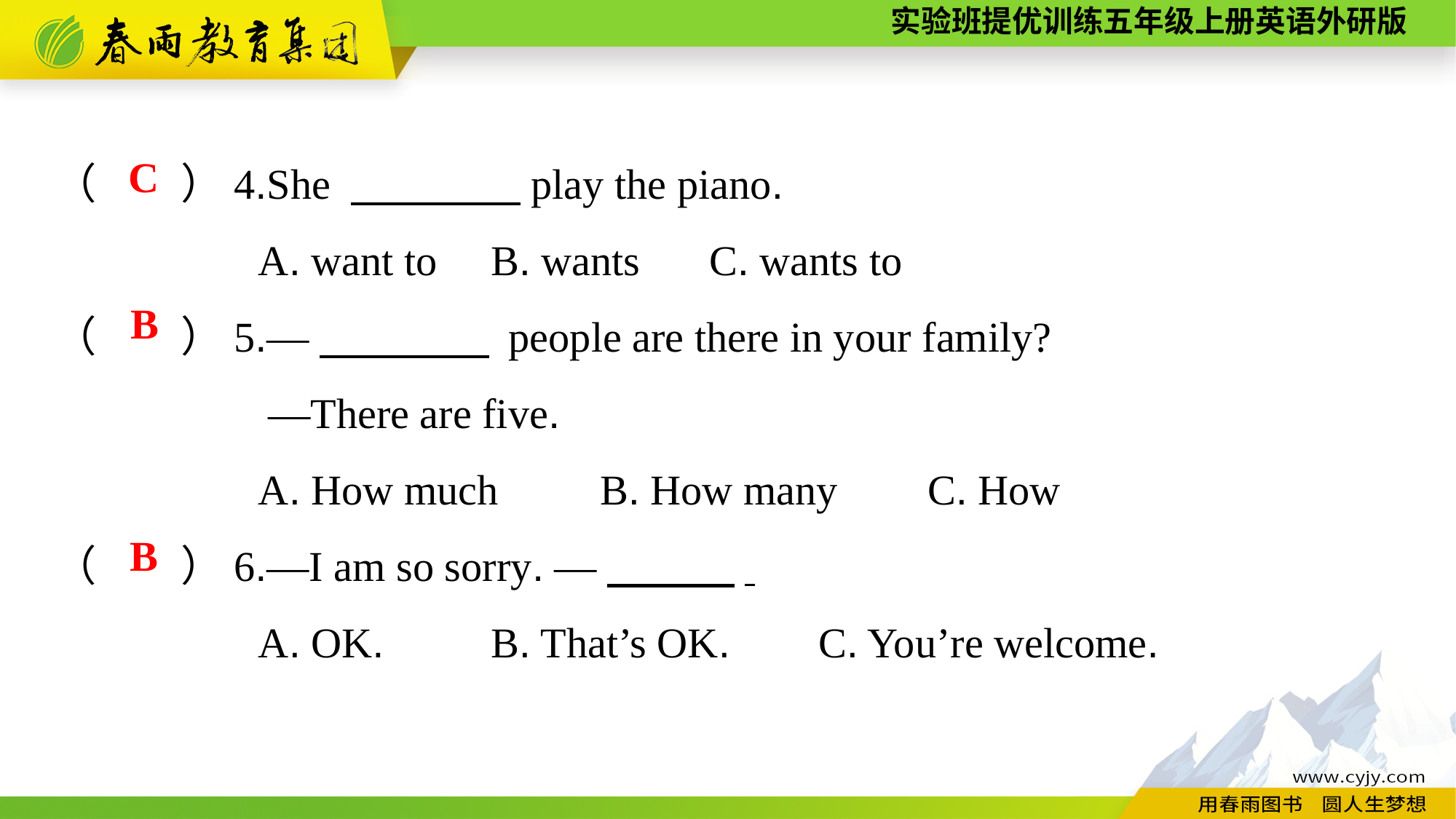

（　　）4.She 　　　　play the piano.
A. want to	B. wants	C. wants to
（　　）5.—　　　　 people are there in your family?
—There are five.
A. How much	B. How many	C. How
（　　）6.—I am so sorry. —　　　.
A. OK.	B. That’s OK.	C. You’re welcome.
C
B
B